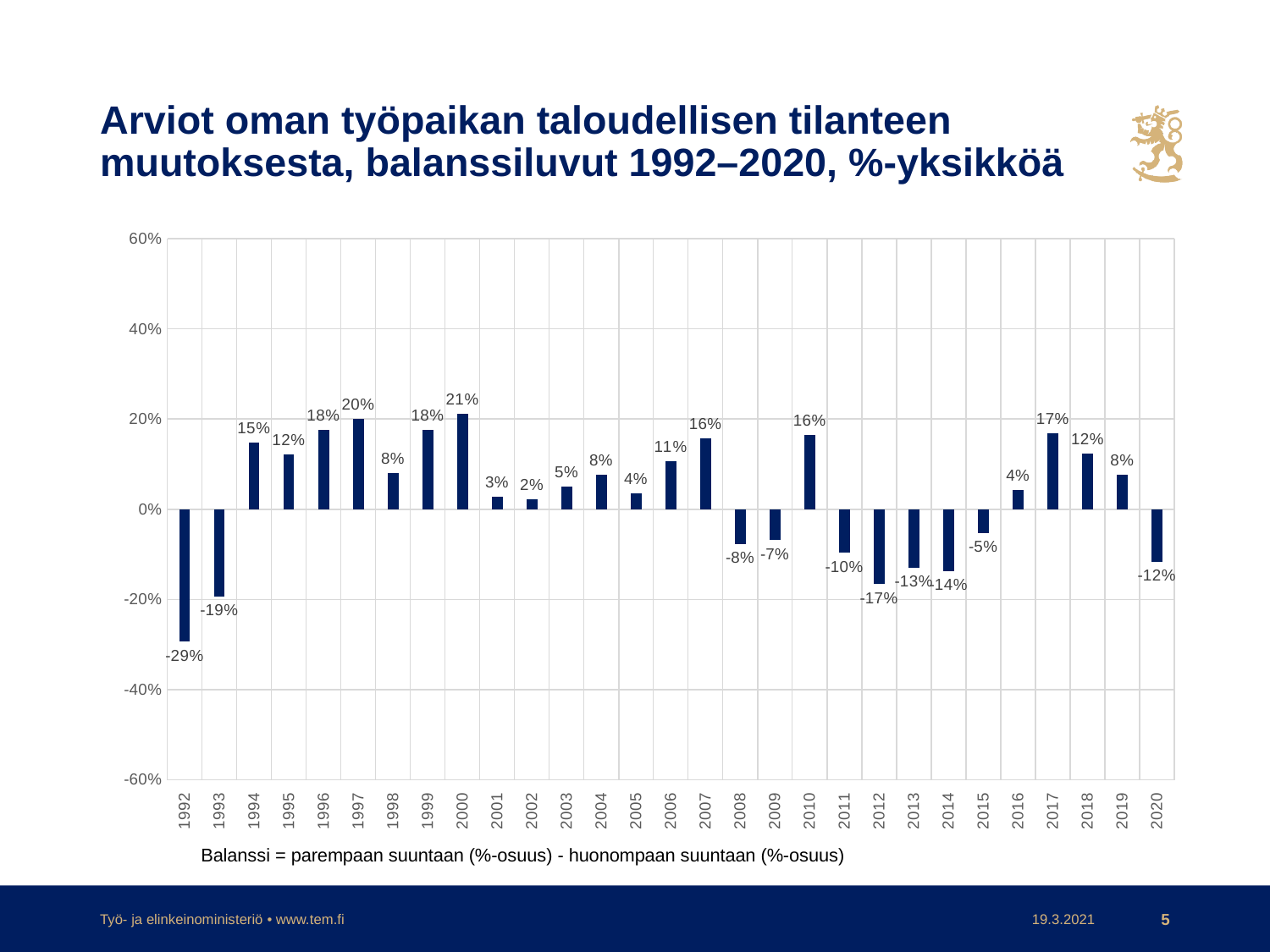

# Arviot oman työpaikan taloudellisen tilanteen muutoksesta, balanssiluvut 1992–2020, %-yksikköä

### Chart

| Category | taloustilanne |
|---|---|
| 1992 | -0.293778801843318 |
| 1993 | -0.19278169014084506 |
| 1994 | 0.1476510067114094 |
| 1995 | 0.12158341187558905 |
| 1996 | 0.17667536988685817 |
| 1997 | 0.20051858254105442 |
| 1998 | 0.07932489451476793 |
| 1999 | 0.17641597028783662 |
| 2000 | 0.21231043710972342 |
| 2001 | 0.027200000000000002 |
| 2002 | 0.02136075949367089 |
| 2003 | 0.05057096247960852 |
| 2004 | 0.07659574468085106 |
| 2005 | 0.03539094650205757 |
| 2006 | 0.1069433359936153 |
| 2007 | 0.15712290502793297 |
| 2008 | -0.07685810810810809 |
| 2009 | -0.06796116504854371 |
| 2010 | 0.16391852570320078 |
| 2011 | -0.09608843537414966 |
| 2012 | -0.16633532140490392 |
| 2013 | -0.12906976744186047 |
| 2014 | -0.13684834123222744 |
| 2015 | -0.05223447475333723 |
| 2016 | 0.04280397022332505 |
| 2017 | 0.16887816646562123 |
| 2018 | 0.12415071031500924 |
| 2019 | 0.07596594629993458 |
| 2020 | -0.11599999999999999 |
Balanssi = parempaan suuntaan (%-osuus) - huonompaan suuntaan (%-osuus)

Työ- ja elinkeinoministeriö • www.tem.fi
19.3.2021
5